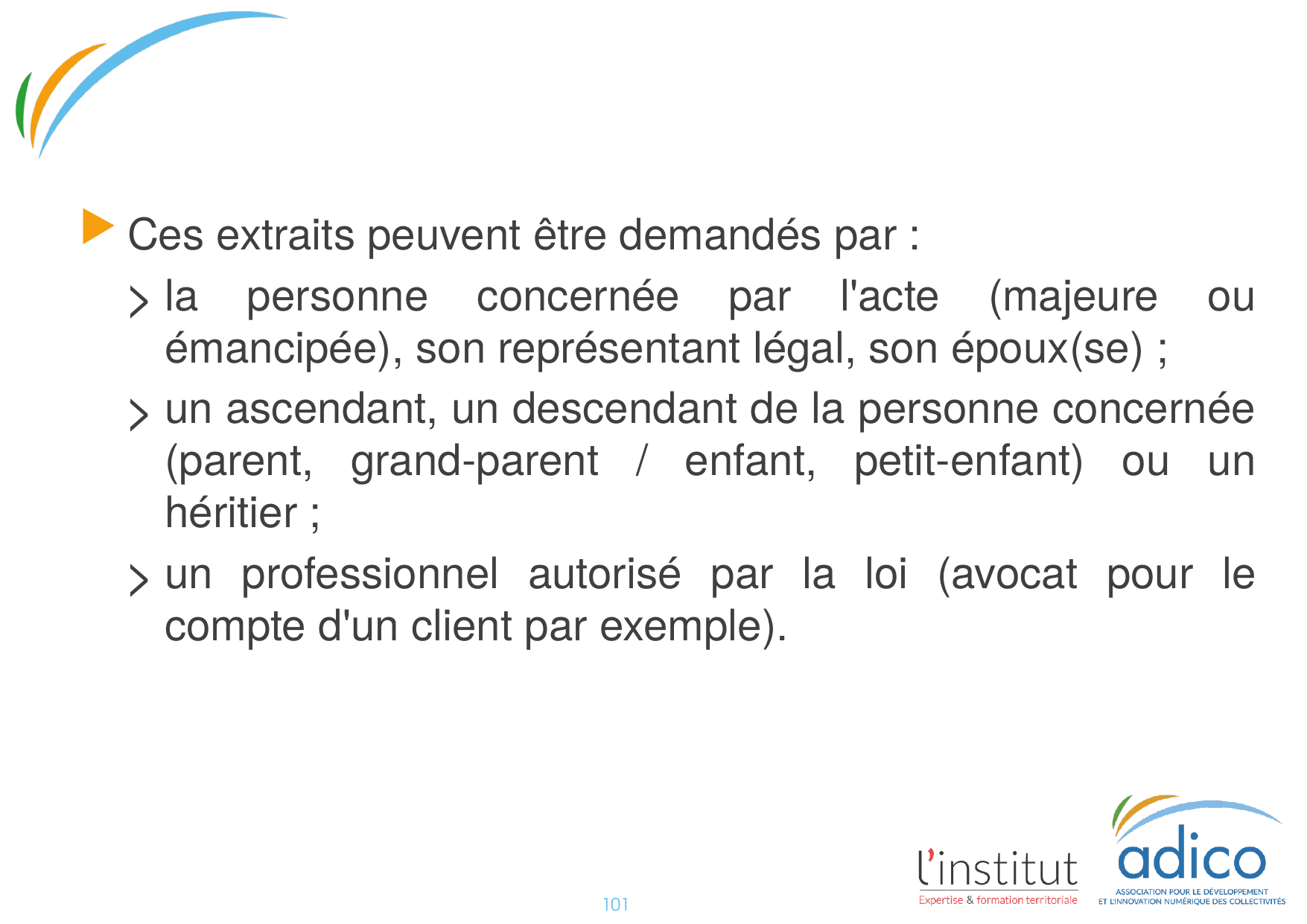

#

Ces extraits peuvent être demandés par :
la personne concernée par l'acte (majeure ou émancipée), son représentant légal, son époux(se) ;
un ascendant, un descendant de la personne concernée (parent, grand-parent / enfant, petit-enfant) ou un héritier ;
un professionnel autorisé par la loi (avocat pour le compte d'un client par exemple).